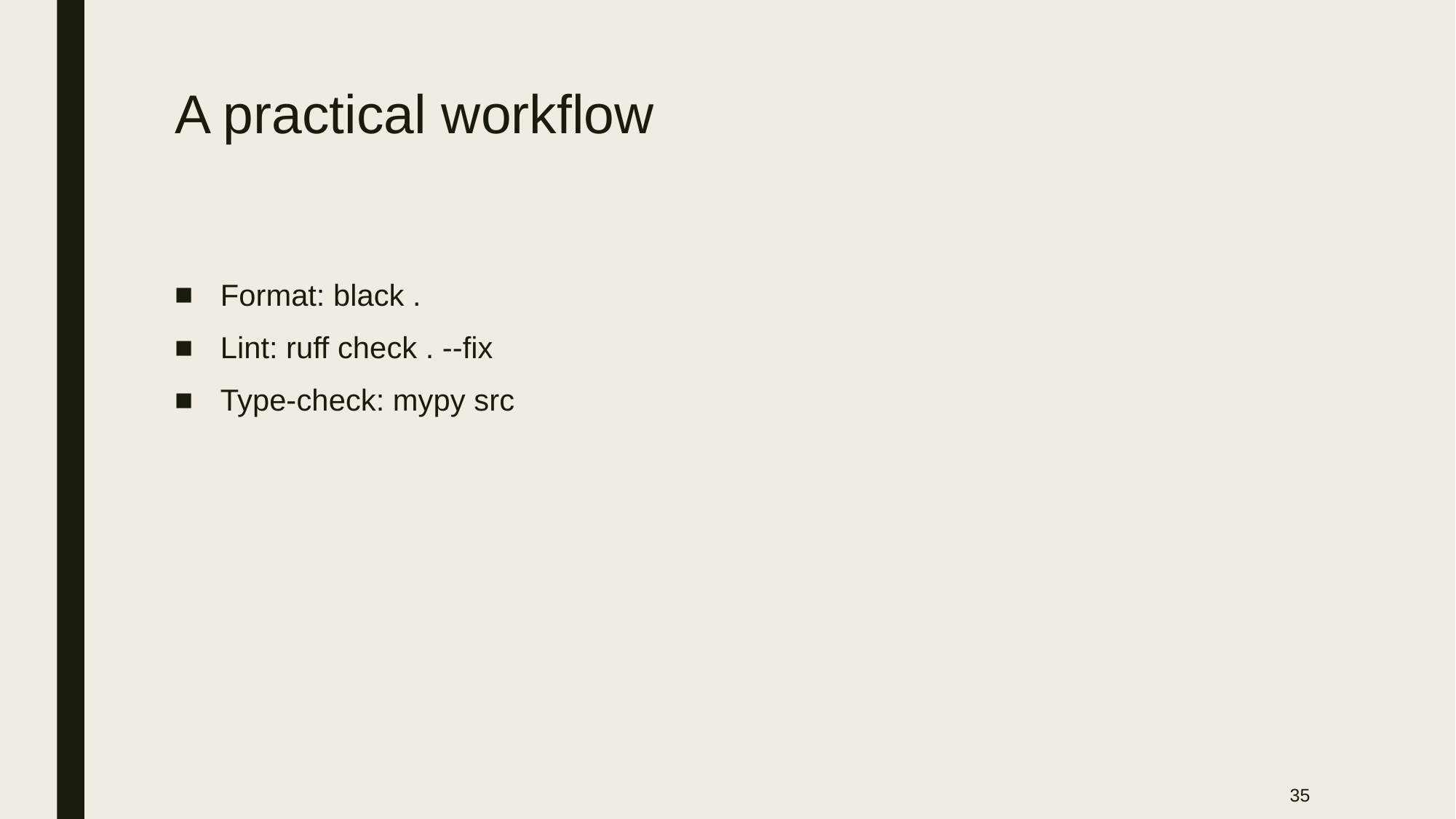

# A practical workflow
Format: black .
Lint: ruff check . --fix
Type-check: mypy src
35